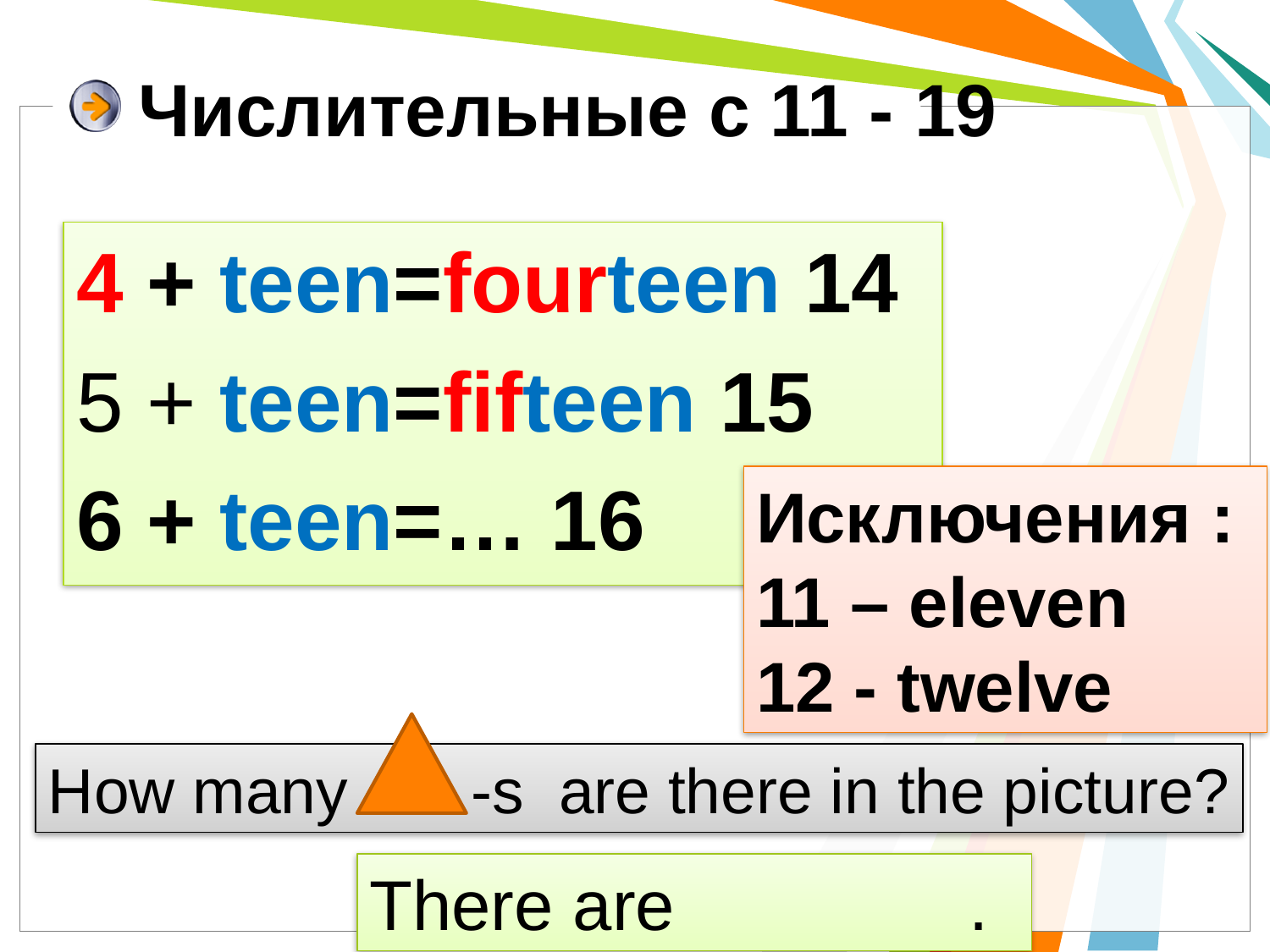

# Числительные с 11 - 19
4 + teen=fourteen 14
5 + teen=fifteen 15
6 + teen=… 16
Исключения :
11 – eleven
12 - twelve

How many       -s  are there in the picture?
There are               .